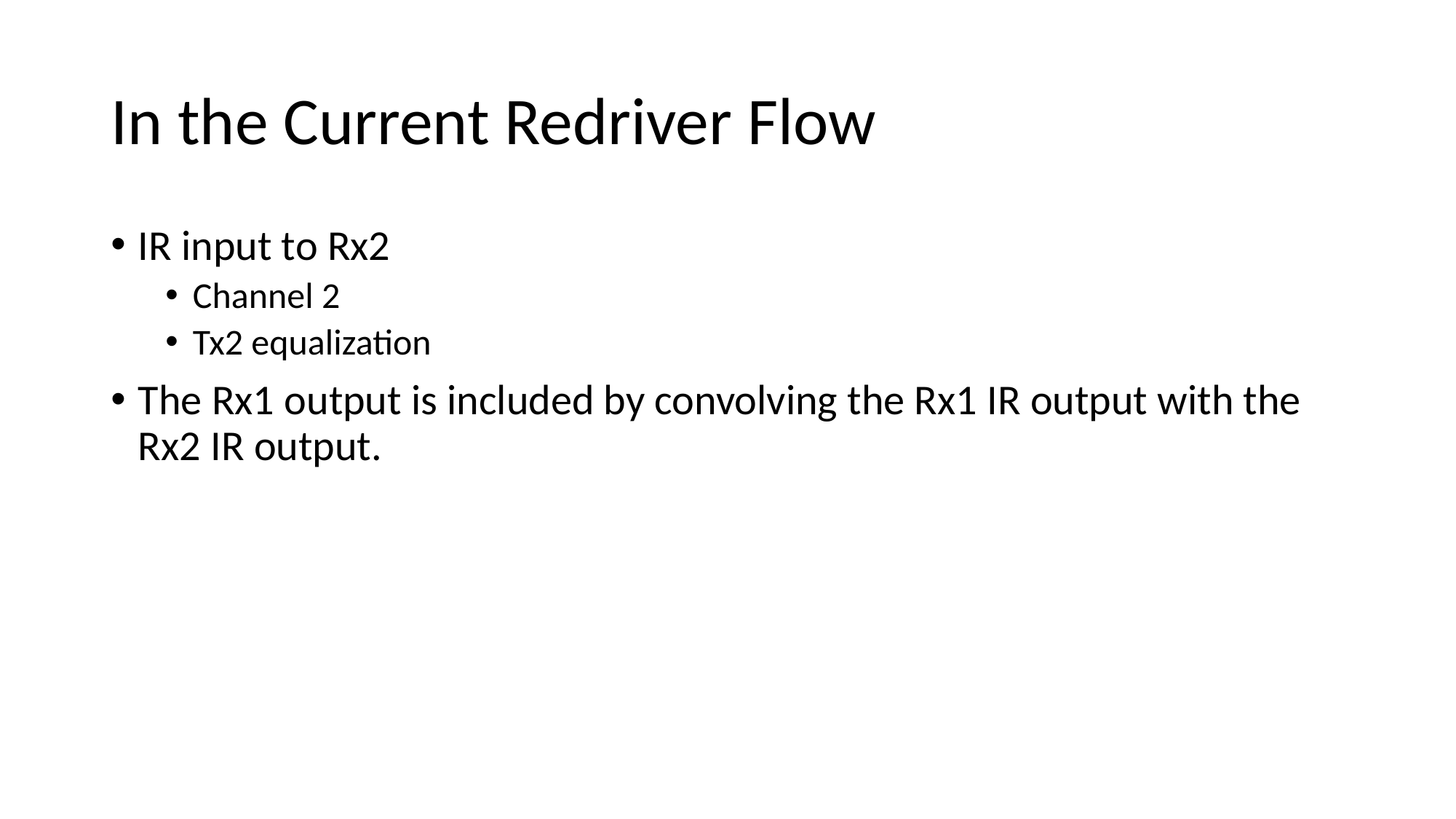

# In the Current Redriver Flow
IR input to Rx2
Channel 2
Tx2 equalization
The Rx1 output is included by convolving the Rx1 IR output with the Rx2 IR output.